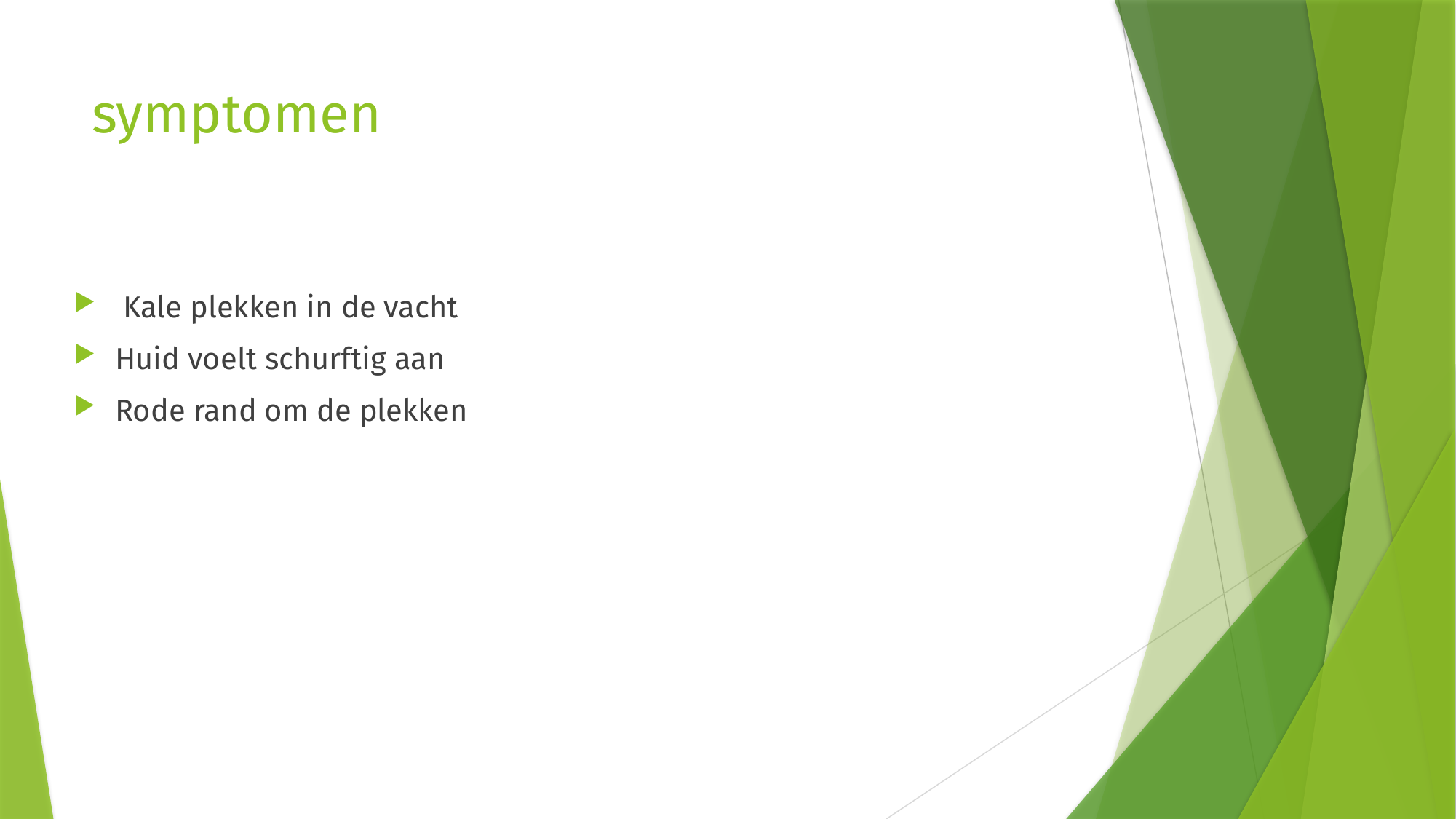

# symptomen

 Kale plekken in de vacht
Huid voelt schurftig aan
Rode rand om de plekken